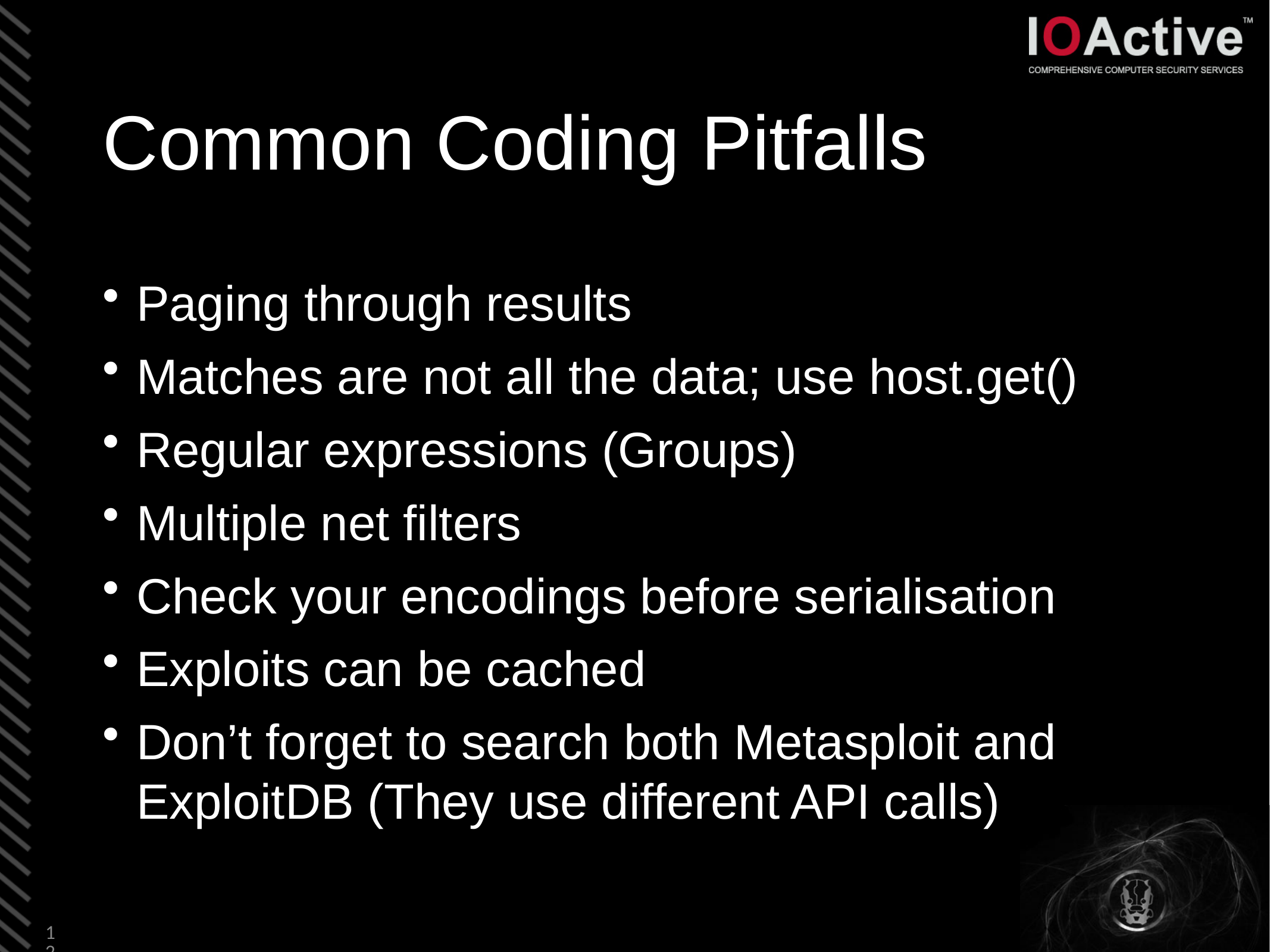

# Common Coding Pitfalls
Paging through results
Matches are not all the data; use host.get()
Regular expressions (Groups)
Multiple net filters
Check your encodings before serialisation
Exploits can be cached
Don’t forget to search both Metasploit and ExploitDB (They use different API calls)
12